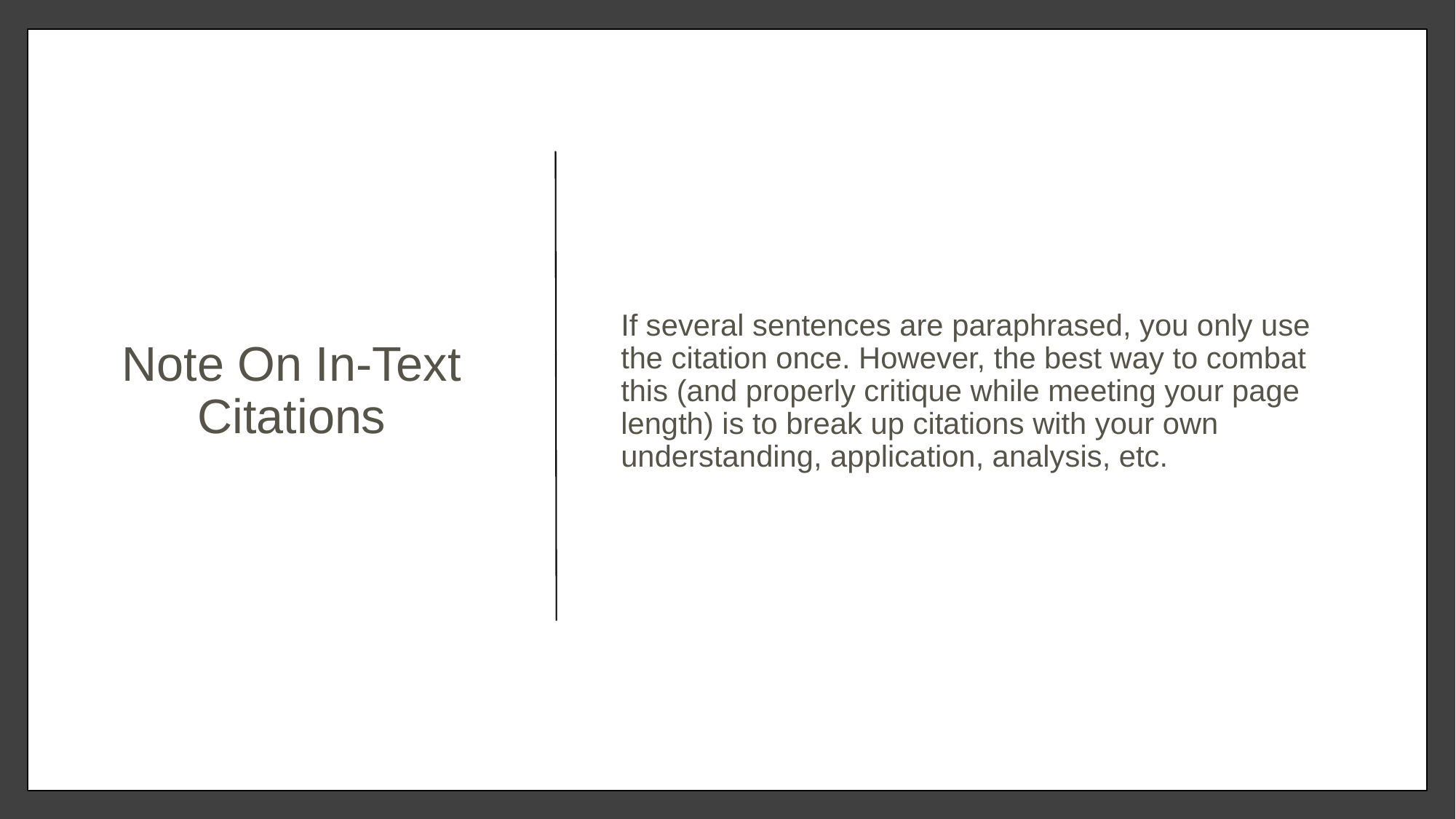

# Note On In-Text Citations
If several sentences are paraphrased, you only use the citation once. However, the best way to combat this (and properly critique while meeting your page length) is to break up citations with your own understanding, application, analysis, etc.